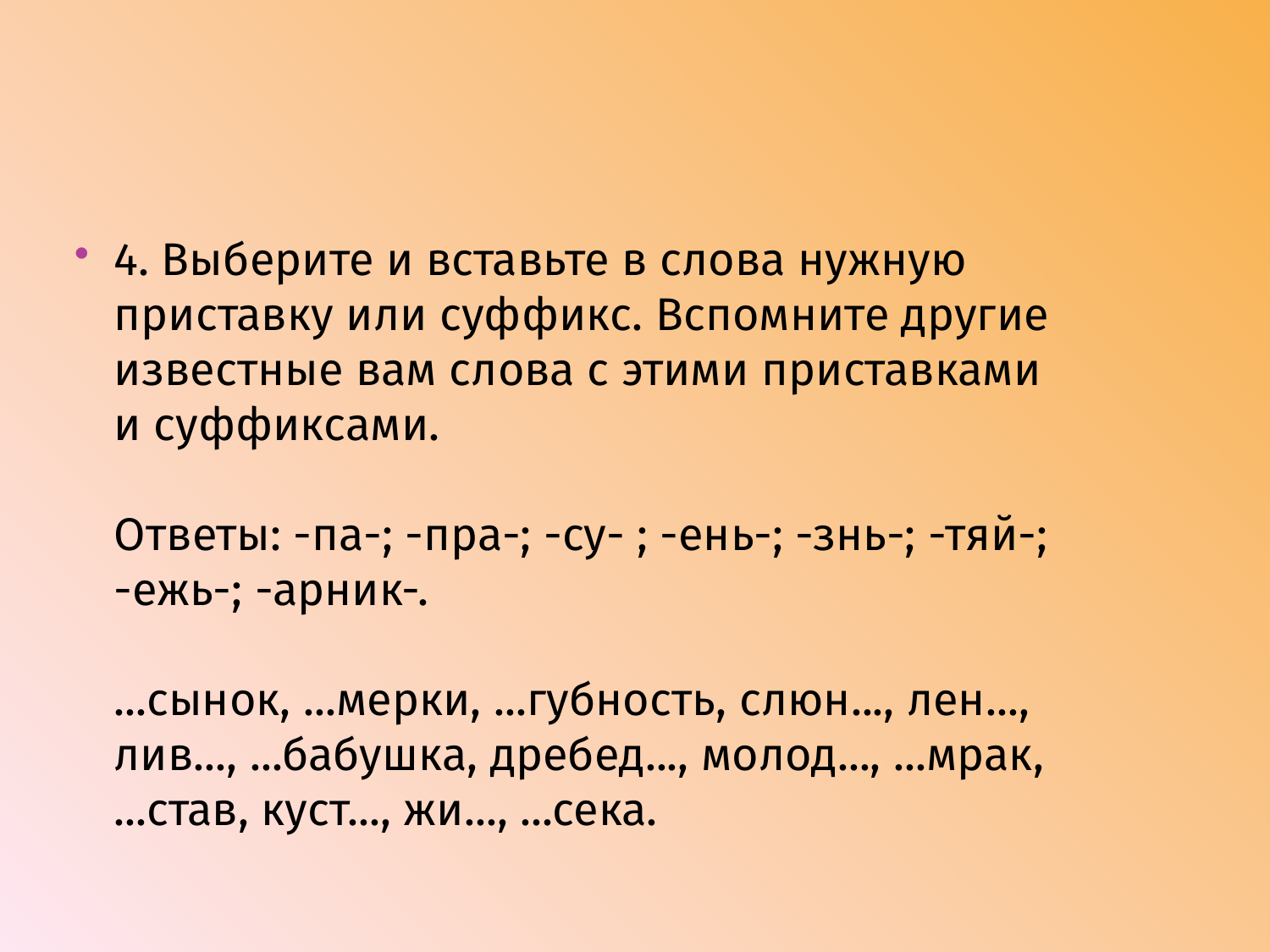

#
4. Выберите и вставьте в слова нужную приставку или суффикс. Вспомните другие известные вам слова с этими приставками и суффиксами.
Ответы: -па-; -пра-; -су- ; -ень-; -знь-; -тяй-; -ежь-; -арник-.
...сынок, ...мерки, ...губность, слюн..., лен..., лив..., ...бабушка, дребед..., молод..., ...мрак, ...став, куст..., жи..., ...сека.